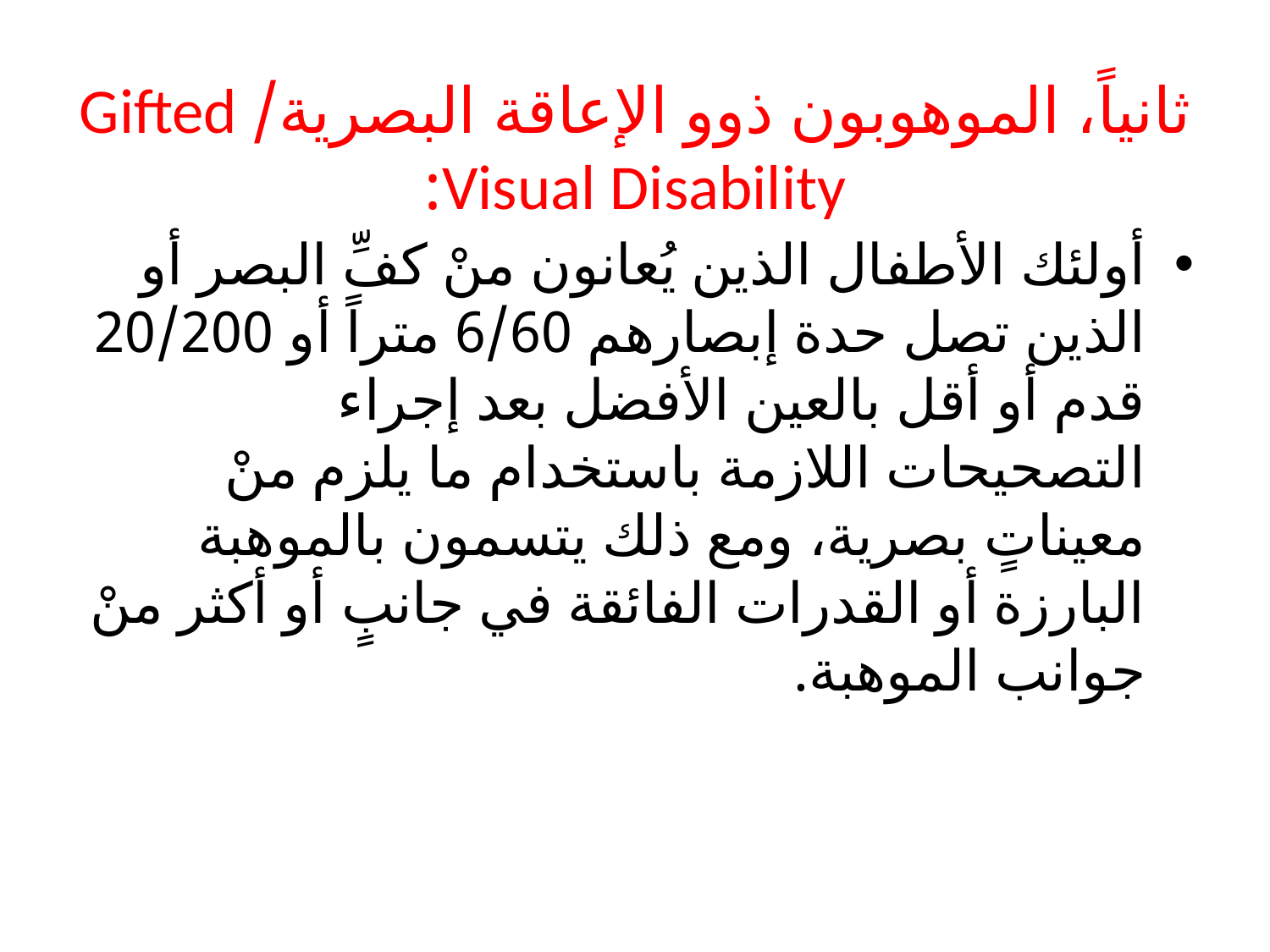

# ثانياً، الموهوبون ذوو الإعاقة البصرية/Gifted  Visual Disability:
أولئك الأطفال الذين يُعانون منْ كفِّ البصر أو الذين تصل حدة إبصارهم 6/60 متراً أو 20/200 قدم أو أقل بالعين الأفضل بعد إجراء التصحيحات اللازمة باستخدام ما يلزم منْ معيناتٍ بصرية، ومع ذلك يتسمون بالموهبة البارزة أو القدرات الفائقة في جانبٍ أو أكثر منْ جوانب الموهبة.